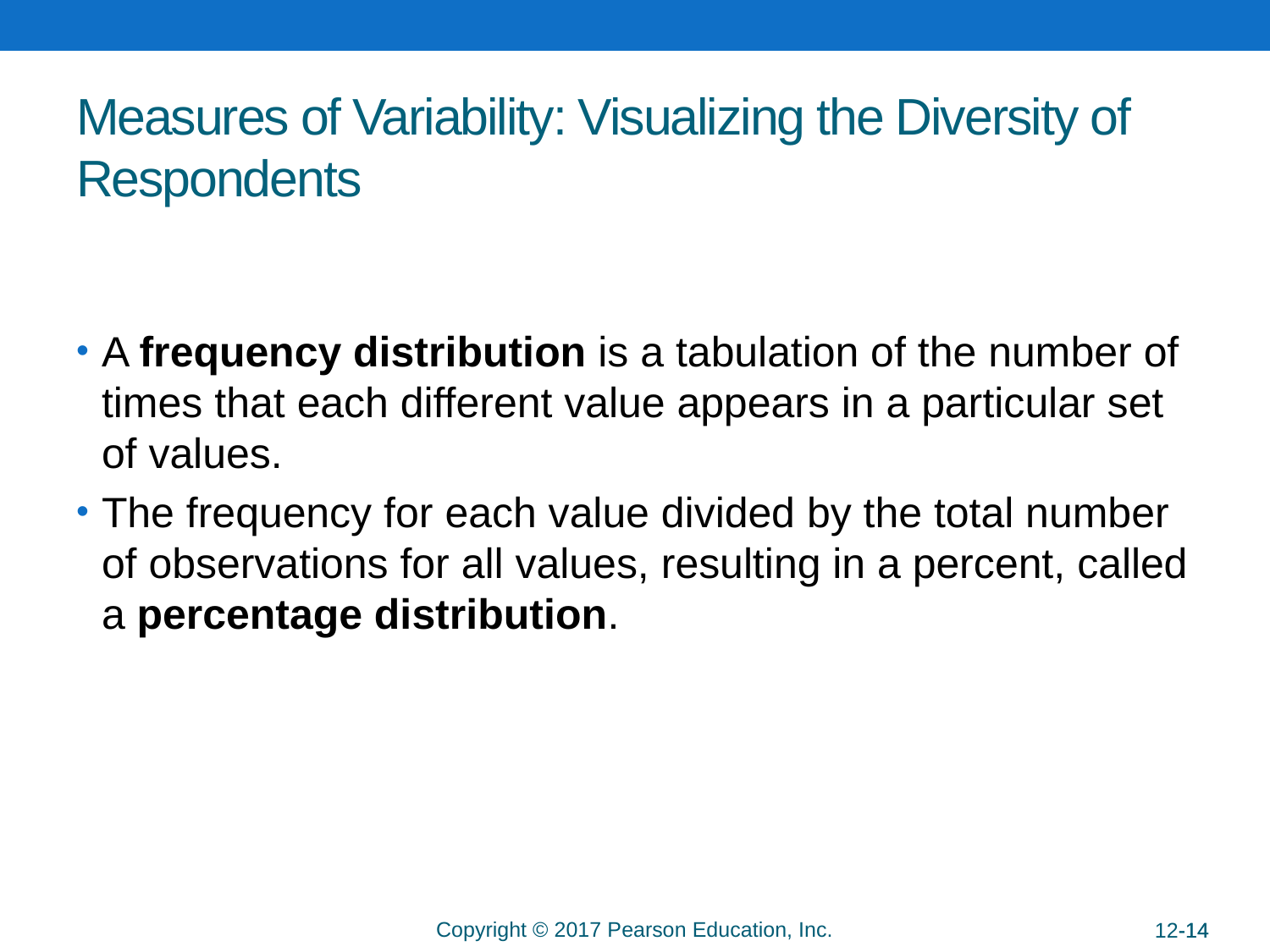

# Measures of Variability: Visualizing the Diversity of Respondents
A frequency distribution is a tabulation of the number of times that each different value appears in a particular set of values.
The frequency for each value divided by the total number of observations for all values, resulting in a percent, called a percentage distribution.